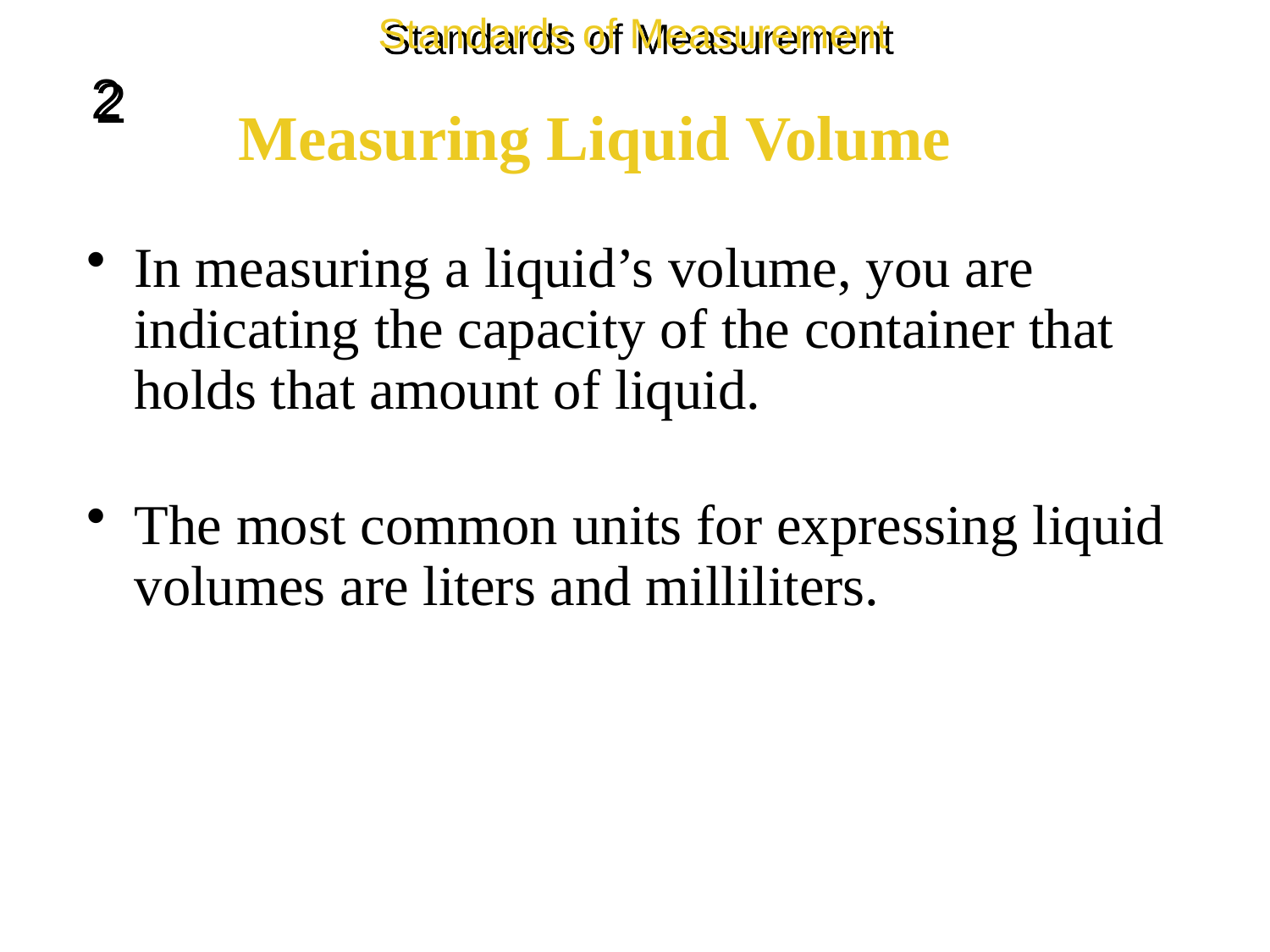

Standards of Measurement
2
Measuring Liquid Volume
In measuring a liquid’s volume, you are indicating the capacity of the container that holds that amount of liquid.
The most common units for expressing liquid volumes are liters and milliliters.